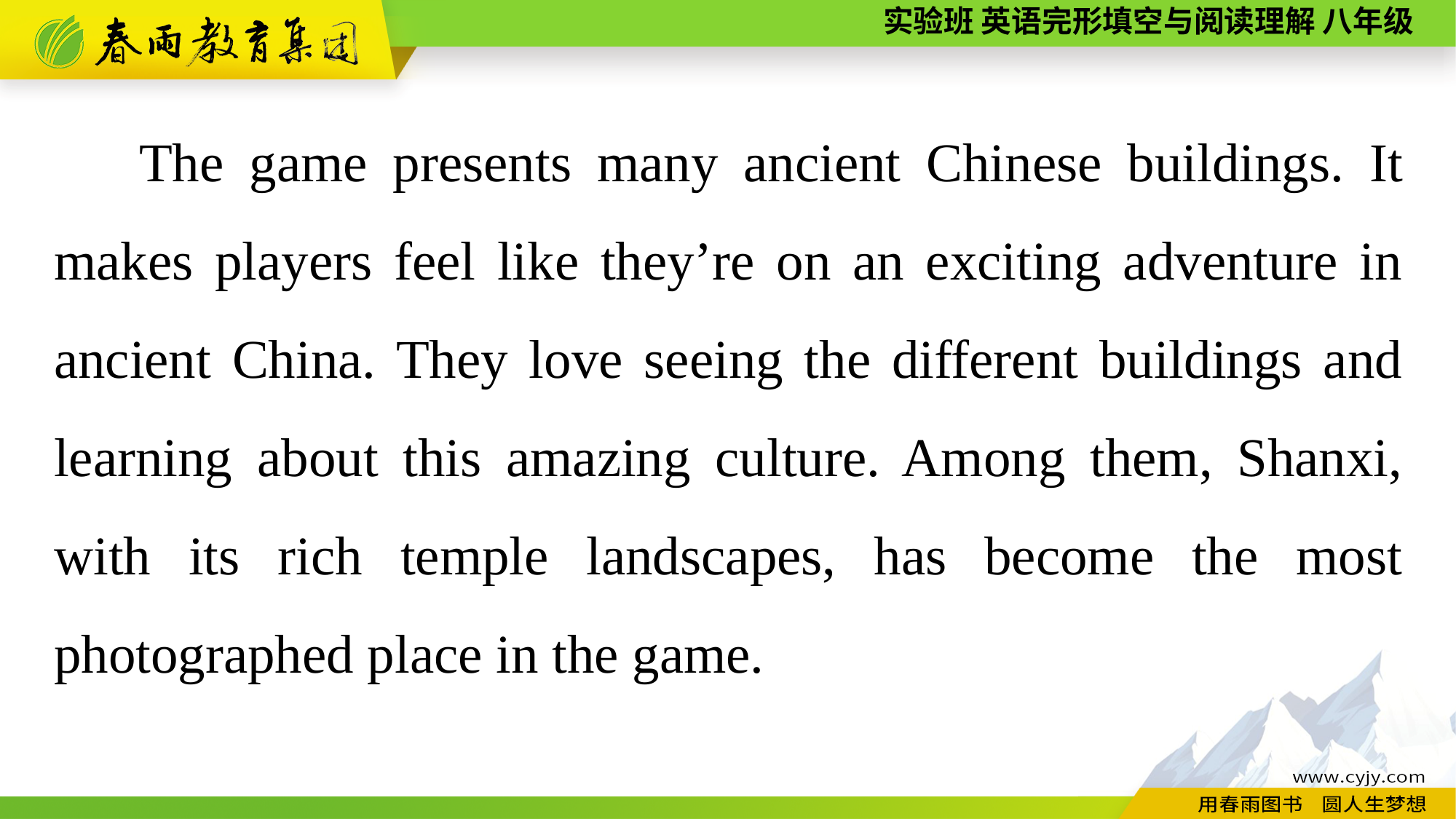

The game presents many ancient Chinese buildings. It makes players feel like they’re on an exciting adventure in ancient China. They love seeing the different buildings and learning about this amazing culture. Among them, Shanxi, with its rich temple landscapes, has become the most photographed place in the game.